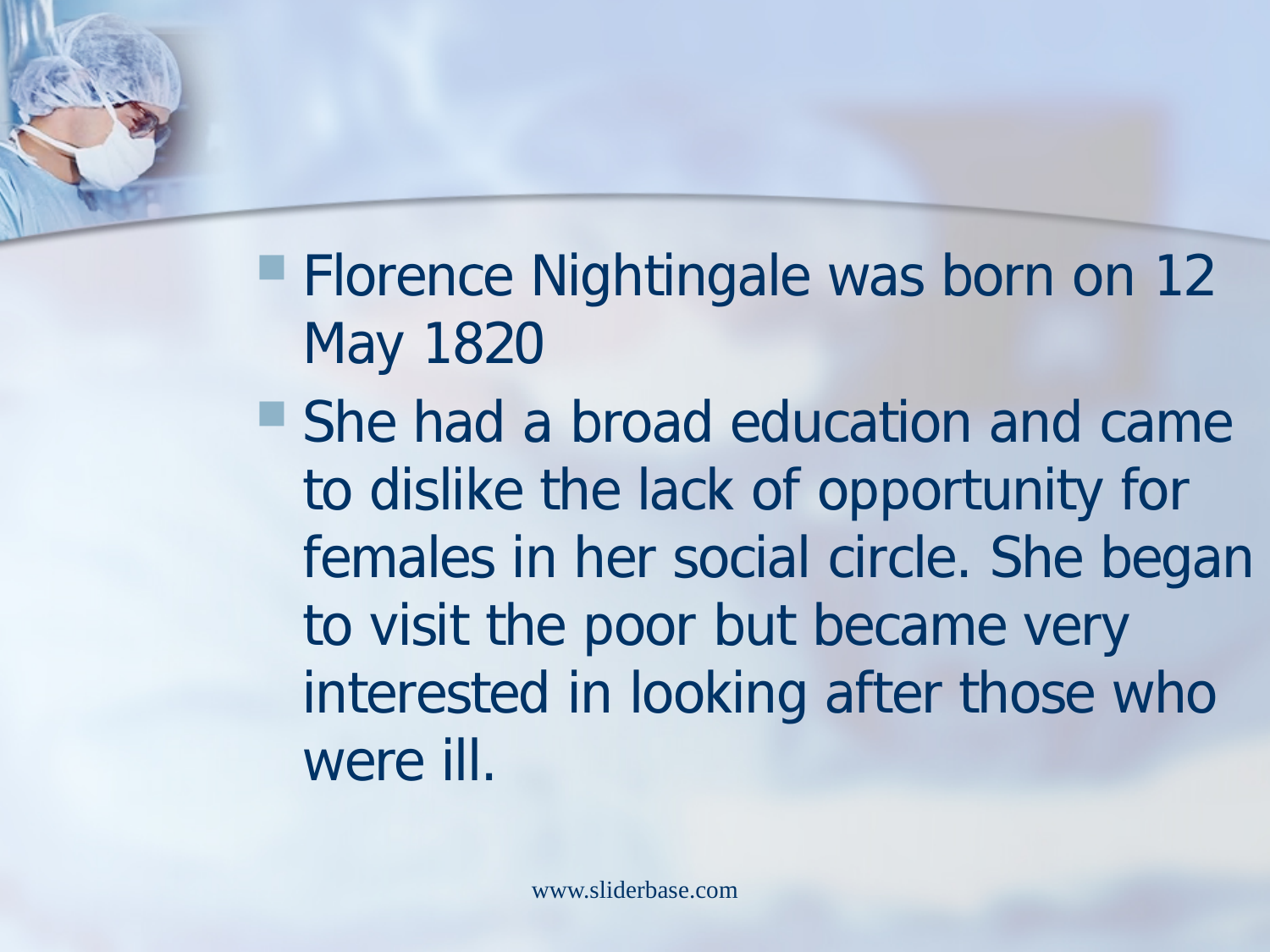

Florence Nightingale was born on 12 May 1820
She had a broad education and came to dislike the lack of opportunity for females in her social circle. She began to visit the poor but became very interested in looking after those who were ill.
www.sliderbase.com